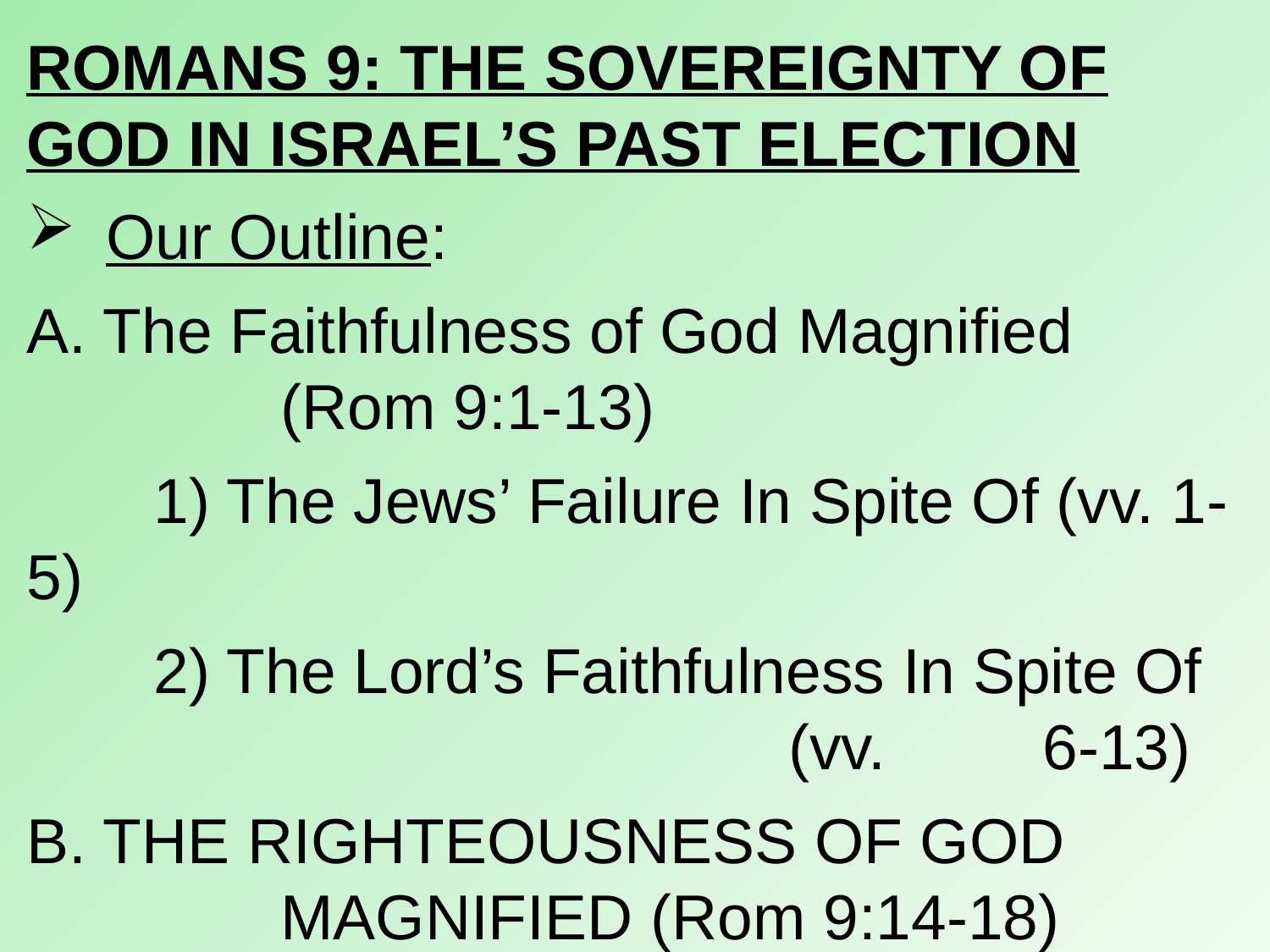

ROMANS 9: THE SOVEREIGNTY OF GOD IN ISRAEL’S PAST ELECTION
Our Outline:
A. The Faithfulness of God Magnified 			(Rom 9:1-13)
	1) The Jews’ Failure In Spite Of (vv. 1-5)
	2) The Lord’s Faithfulness In Spite Of 						(vv. 		6-13)
B. THE RIGHTEOUSNESS OF GOD 			MAGNIFIED (Rom 9:14-18)